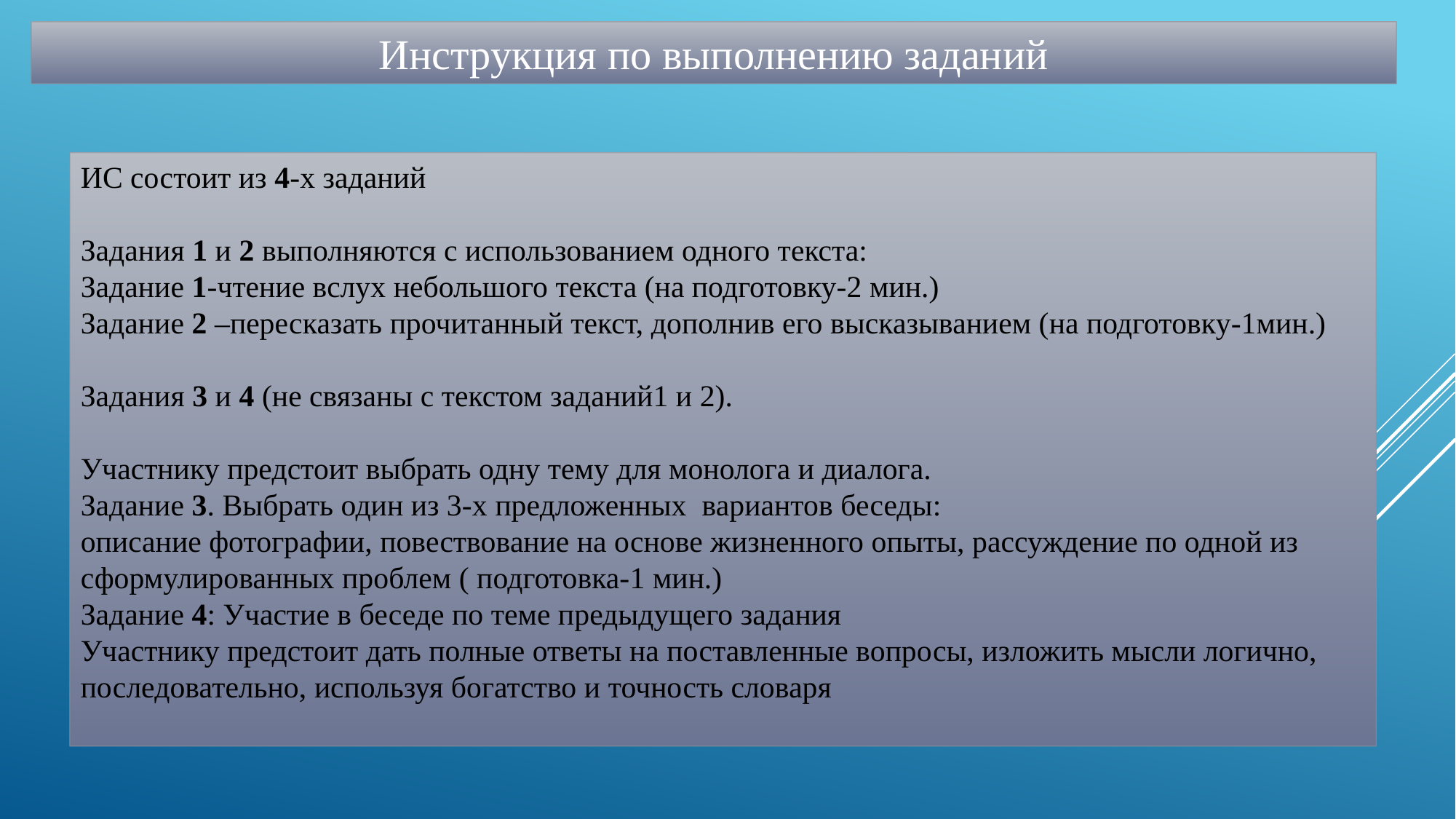

Инструкция по выполнению заданий

#
ИС состоит из 4-х заданий

Задания 1 и 2 выполняются с использованием одного текста:
Задание 1-чтение вслух небольшого текста (на подготовку-2 мин.)
Задание 2 –пересказать прочитанный текст, дополнив его высказыванием (на подготовку-1мин.)

Задания 3 и 4 (не связаны с текстом заданий1 и 2).

Участнику предстоит выбрать одну тему для монолога и диалога.
Задание 3. Выбрать один из 3-х предложенных  вариантов беседы:
описание фотографии, повествование на основе жизненного опыты, рассуждение по одной из сформулированных проблем ( подготовка-1 мин.)
Задание 4: Участие в беседе по теме предыдущего задания
Участнику предстоит дать полные ответы на поставленные вопросы, изложить мысли логично, последовательно, используя богатство и точность словаря